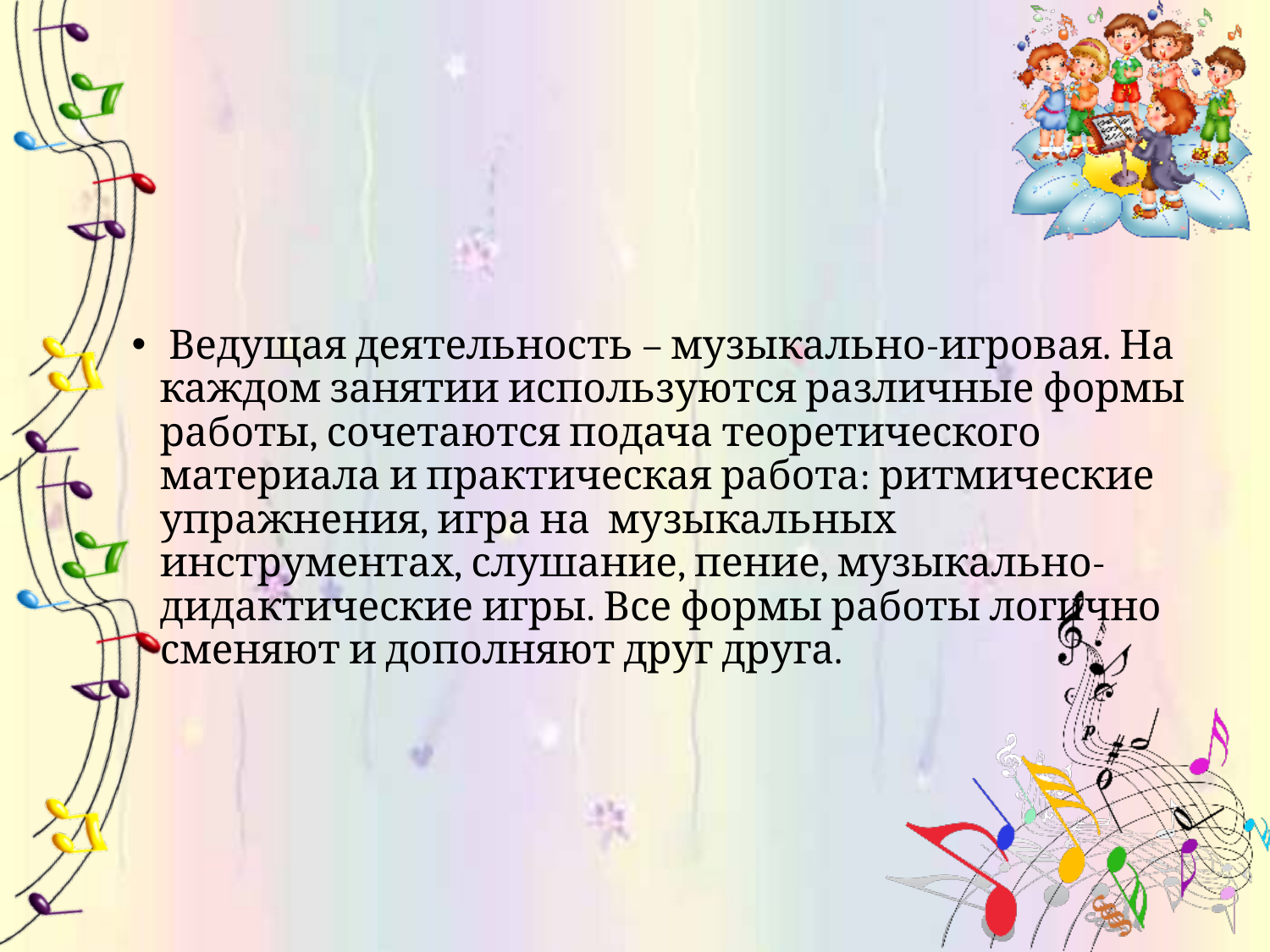

Ведущая деятельность – музыкально-игровая. На каждом занятии используются различные формы работы, сочетаются подача теоретического материала и практическая работа: ритмические упражнения, игра на  музыкальных инструментах, слушание, пение, музыкально-дидактические игры. Все формы работы логично сменяют и дополняют друг друга.